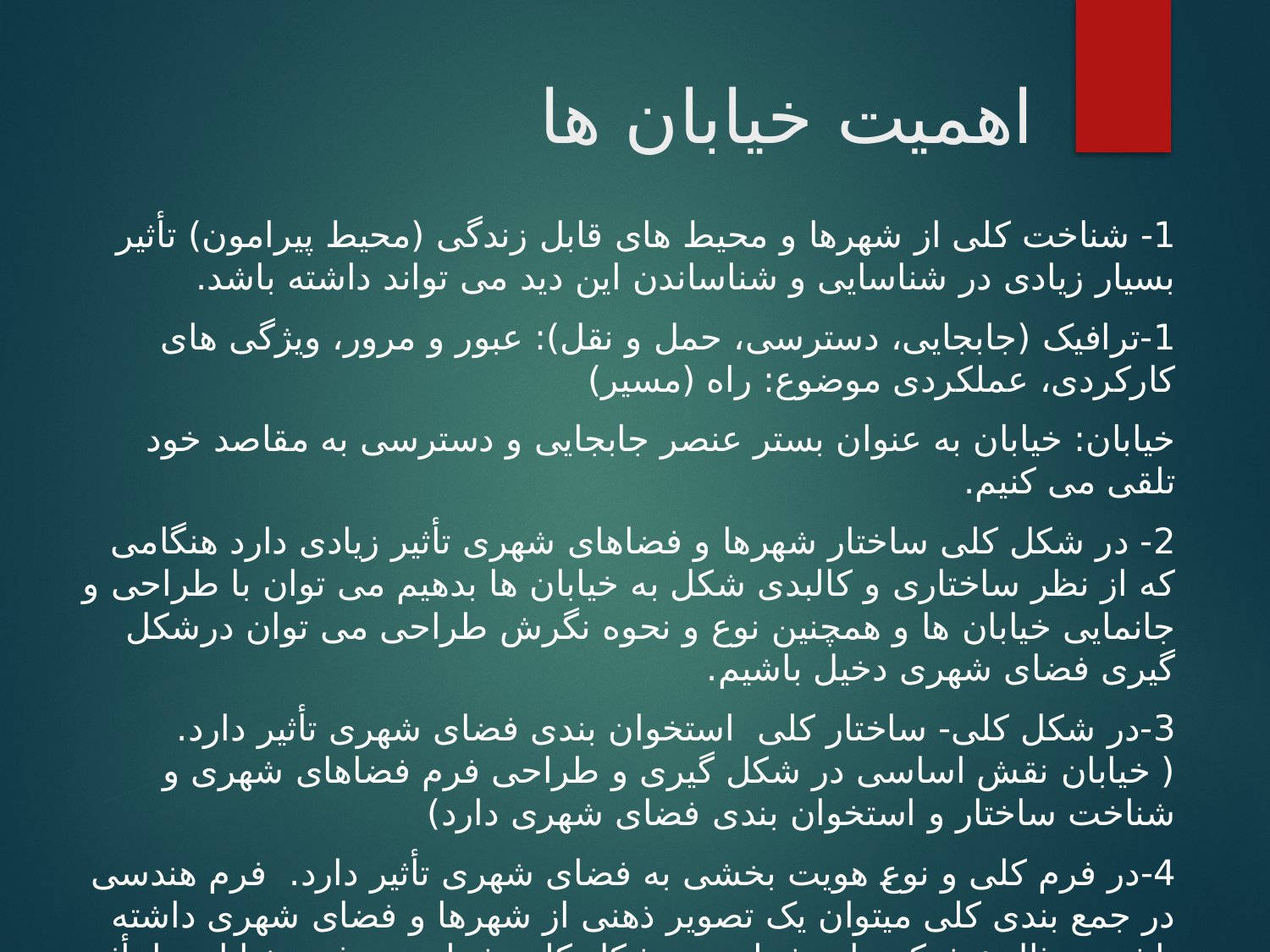

# اهمیت خیابان ها
1- شناخت کلی از شهرها و محیط های قابل زندگی (محیط پیرامون) تأثیر بسیار زیادی در شناسایی و شناساندن این دید می تواند داشته باشد.
1-ترافیک (جابجایی، دسترسی، حمل و نقل): عبور و مرور، ویژگی های کارکردی، عملکردی موضوع: راه (مسیر)
خیابان: خیابان به عنوان بستر عنصر جابجایی و دسترسی به مقاصد خود تلقی می کنیم.
2- در شکل کلی ساختار شهرها و فضاهای شهری تأثیر زیادی دارد هنگامی که از نظر ساختاری و کالبدی شکل به خیابان ها بدهیم می توان با طراحی و جانمایی خیابان ها و همچنین نوع و نحوه نگرش طراحی می توان درشکل گیری فضای شهری دخیل باشیم.
3-در شکل کلی- ساختار کلی  استخوان بندی فضای شهری تأثیر دارد.( خیابان نقش اساسی در شکل گیری و طراحی فرم فضاهای شهری و شناخت ساختار و استخوان بندی فضای شهری دارد)
4-در فرم کلی و نوع هویت بخشی به فضای شهری تأثیر دارد.  فرم هندسی در جمع بندی کلی میتوان یک تصویر ذهنی از شهرها و فضای شهری داشته باشیم. مثال : شبکه های شطرنجی شکل کلی شطرنجی فرم خیابان ها تأثیر بسیار زیادی در محیط پیرامون دارد.